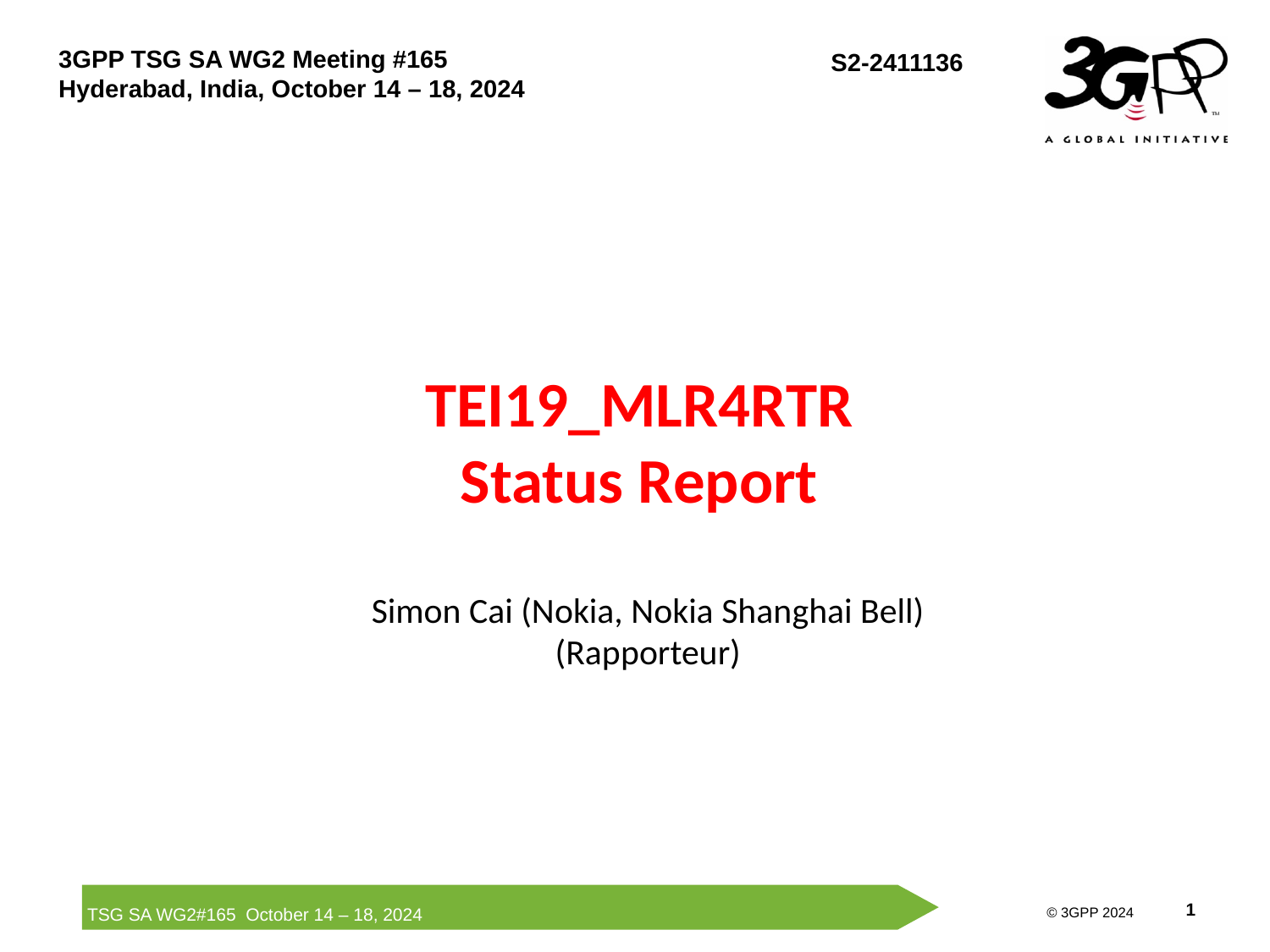

# TEI19_MLR4RTR Status Report
Simon Cai (Nokia, Nokia Shanghai Bell)
(Rapporteur)